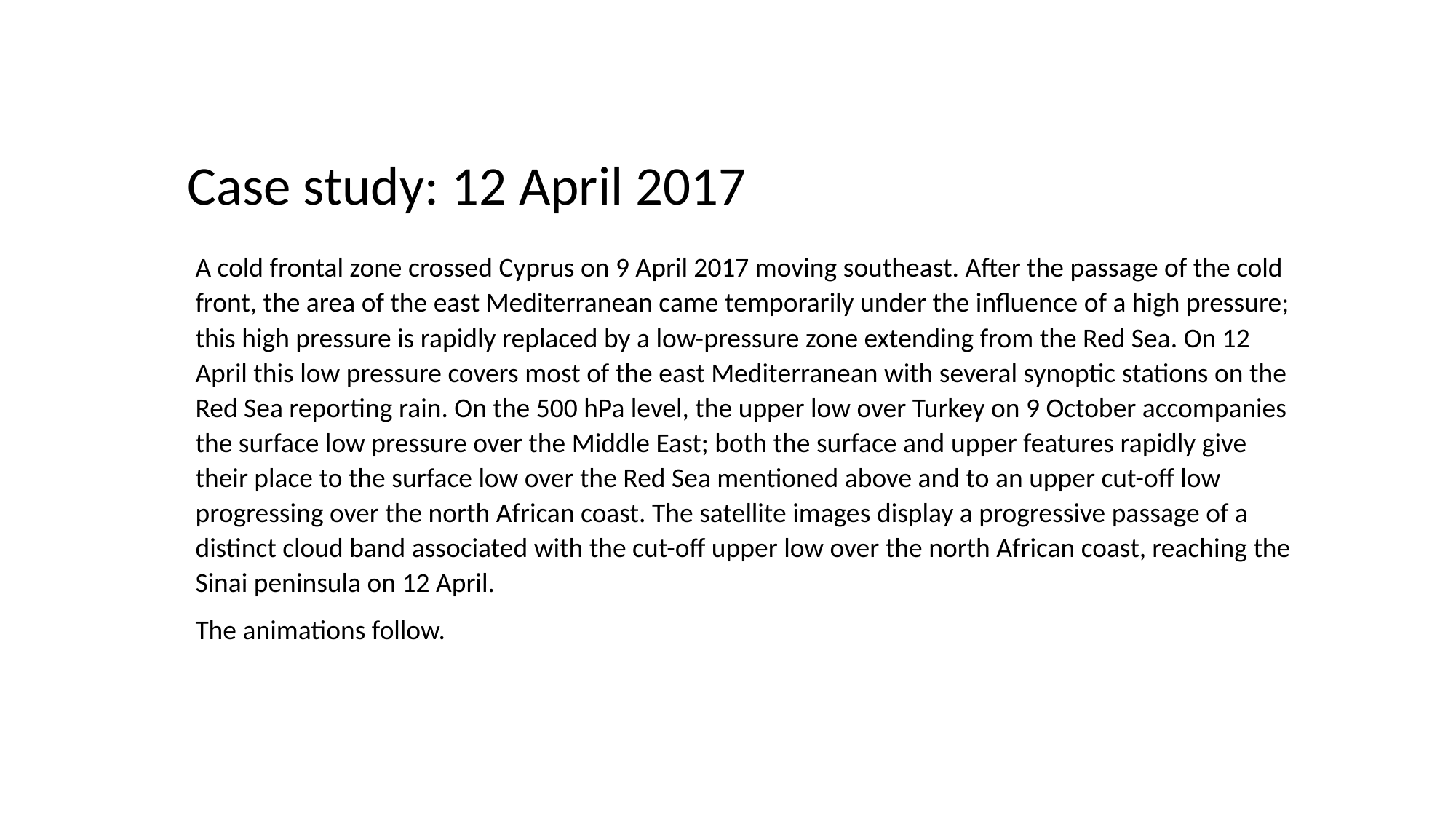

Case study: 12 April 2017
A cold frontal zone crossed Cyprus on 9 April 2017 moving southeast. After the passage of the cold front, the area of the east Mediterranean came temporarily under the influence of a high pressure; this high pressure is rapidly replaced by a low-pressure zone extending from the Red Sea. On 12 April this low pressure covers most of the east Mediterranean with several synoptic stations on the Red Sea reporting rain. On the 500 hPa level, the upper low over Turkey on 9 October accompanies the surface low pressure over the Middle East; both the surface and upper features rapidly give their place to the surface low over the Red Sea mentioned above and to an upper cut-off low progressing over the north African coast. The satellite images display a progressive passage of a distinct cloud band associated with the cut-off upper low over the north African coast, reaching the Sinai peninsula on 12 April.
The animations follow.